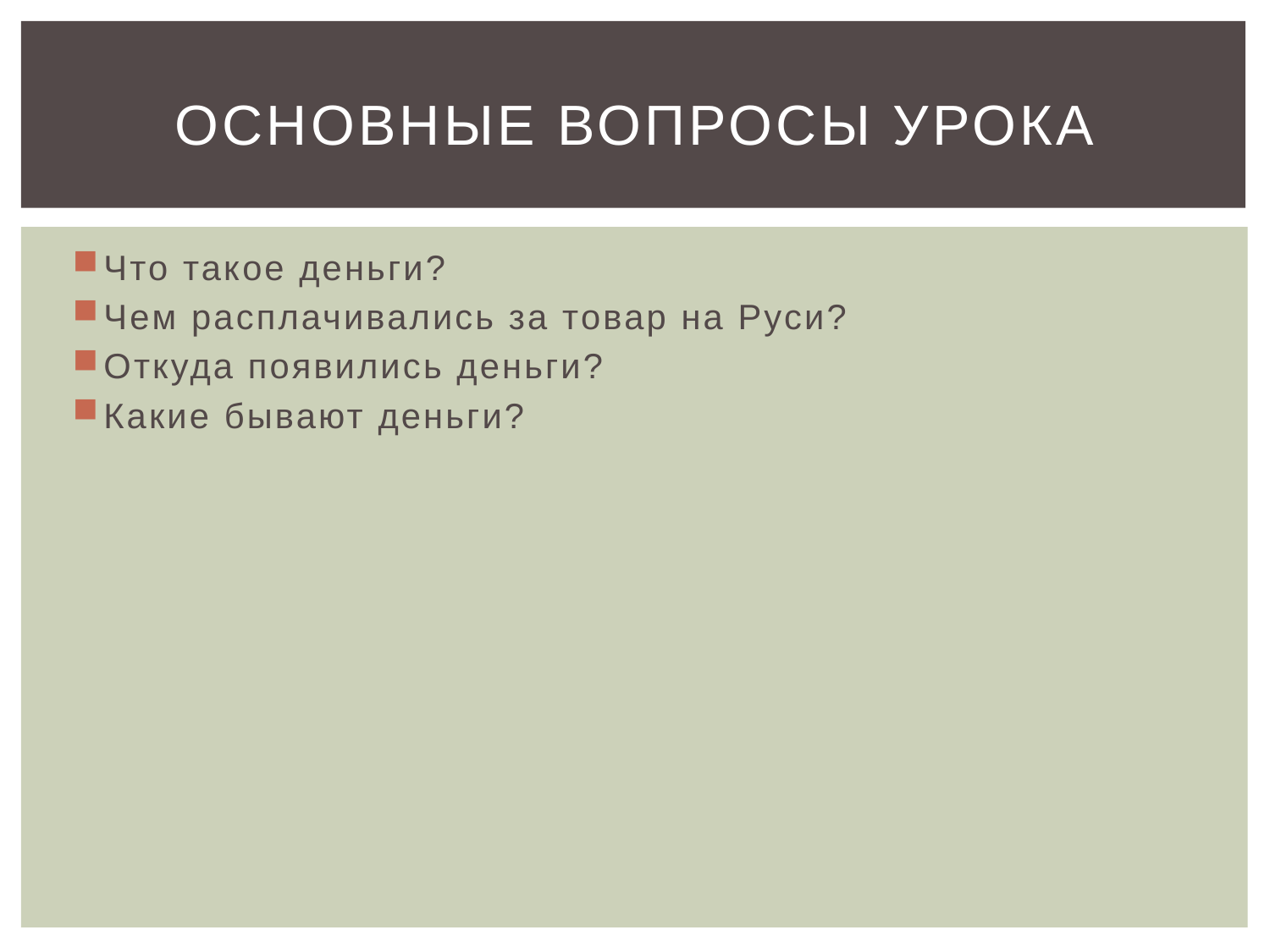

# Основные вопросы урока
Что такое деньги?
Чем расплачивались за товар на Руси?
Откуда появились деньги?
Какие бывают деньги?